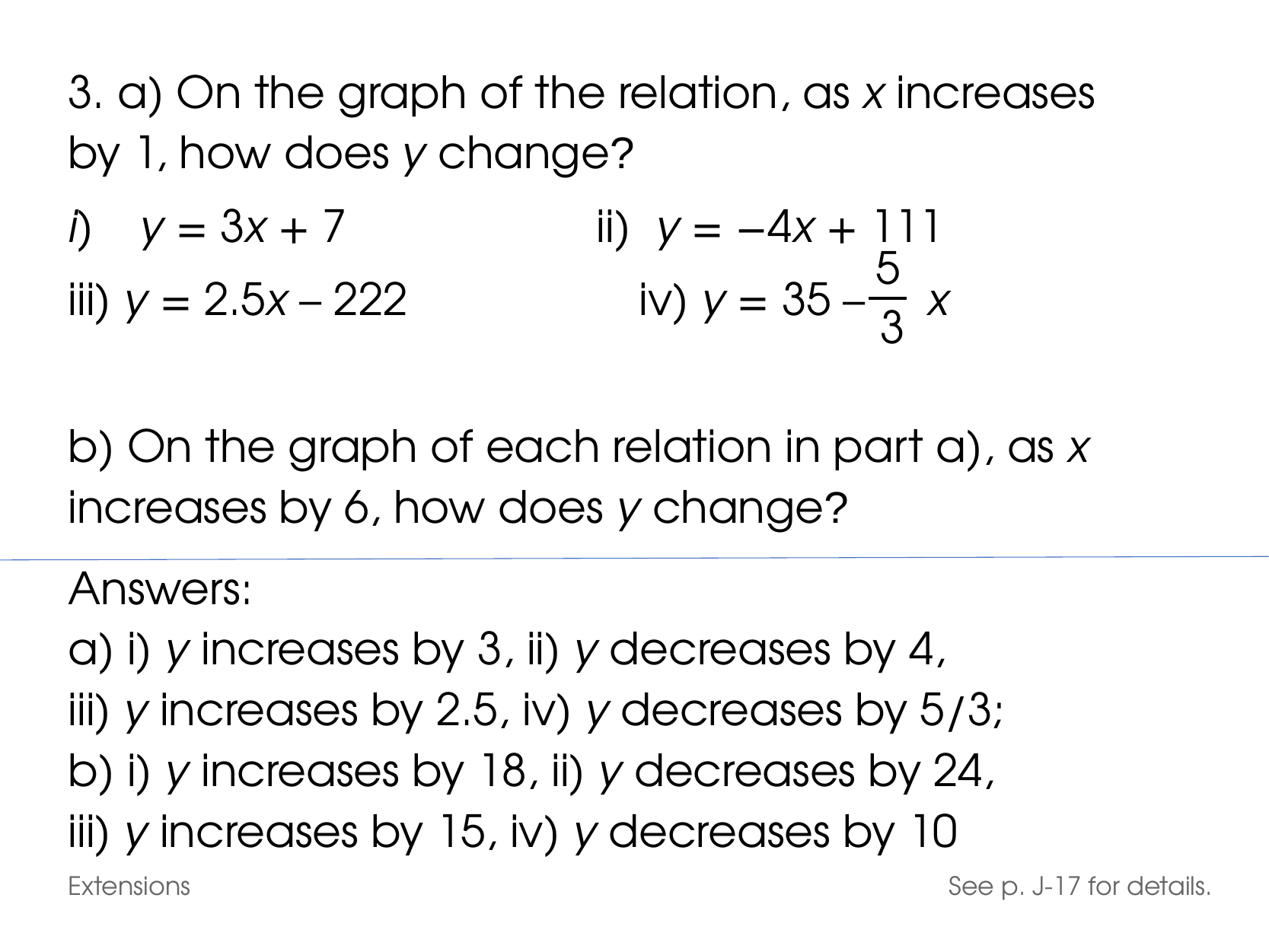

3. a) On the graph of the relation, as x increases
by 1, how does y change?
y = 3x + 7			ii)  y = −4x + 111
iii) y = 2.5x – 222			iv) y = 35 –     x

b) On the graph of each relation in part a), as x increases by 6, how does y change?
5
3
Answers:
​a) i) y increases by 3, ii) y decreases by 4,
​iii) y increases by 2.5, iv) y decreases by 5/3;
​b) i) y increases by 18, ii) y decreases by 24,
​iii) y increases by 15, iv) y decreases by 10
Extensions
See p. J-17 for details.